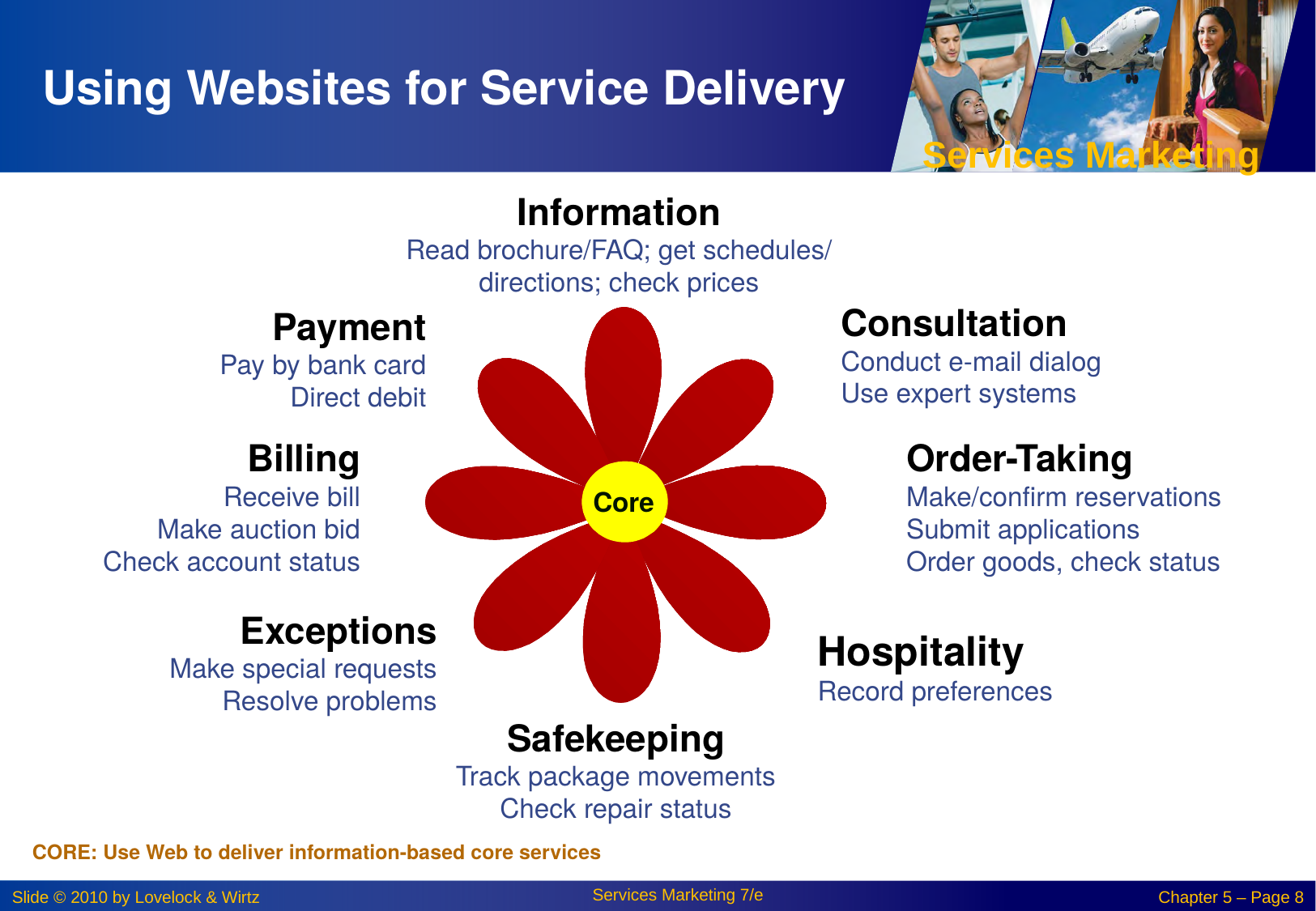

# Using Websites for Service Delivery
Information
Read brochure/FAQ; get schedules/
directions; check prices
Consultation
Conduct e-mail dialog
Use expert systems
Payment
Pay by bank card
Direct debit

Core

Billing
Receive bill
Make auction bid
Check account status
Exceptions
Make special requests
Resolve problems
Hospitality
Record preferences
Safekeeping
Track package movements
Check repair status
CORE: Use Web to deliver information-based core services
Order-Taking
Make/confirm reservations
Submit applications
Order goods, check status